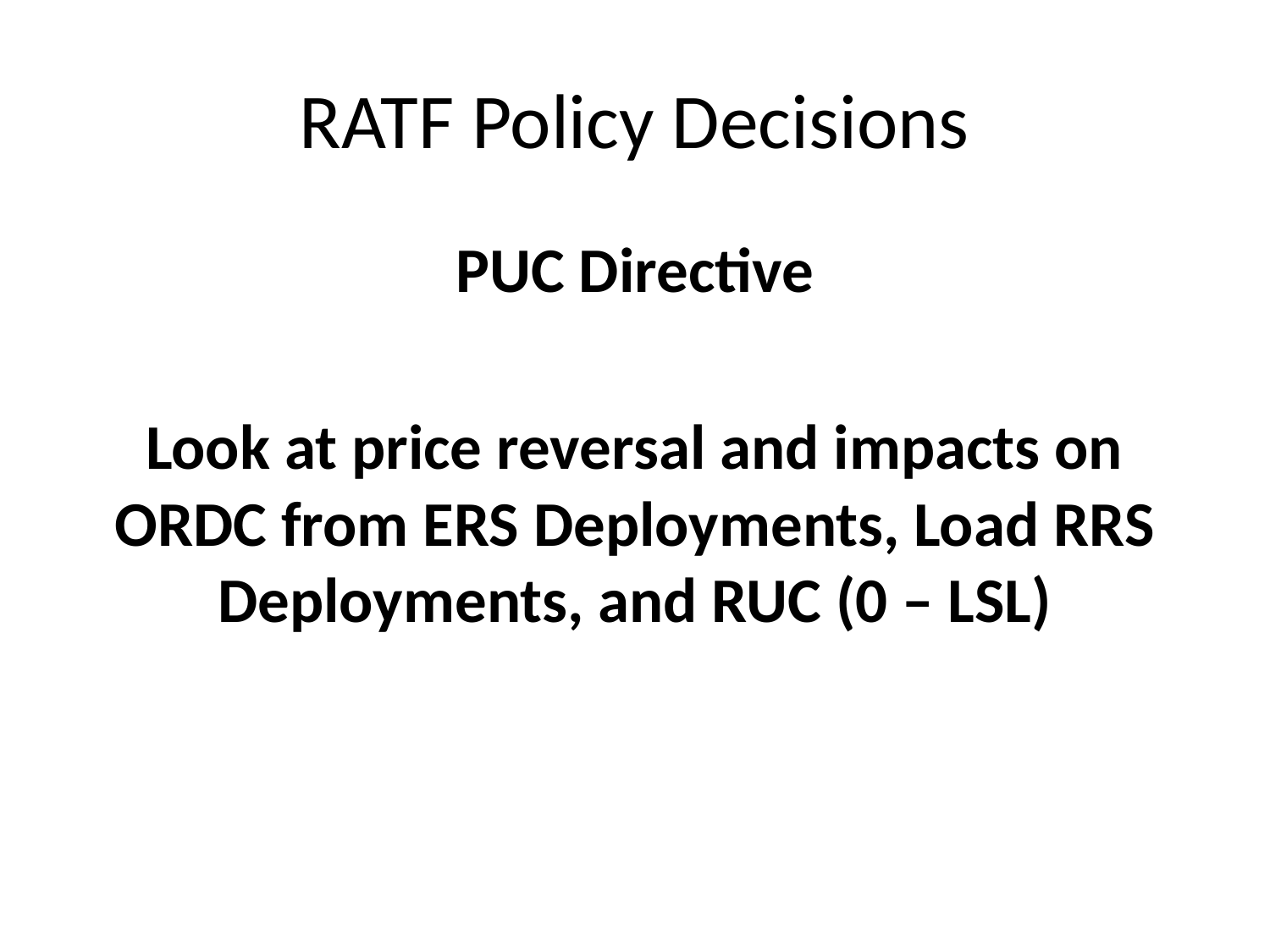

# RATF Policy Decisions
PUC Directive

Look at price reversal and impacts on ORDC from ERS Deployments, Load RRS Deployments, and RUC (0 – LSL)